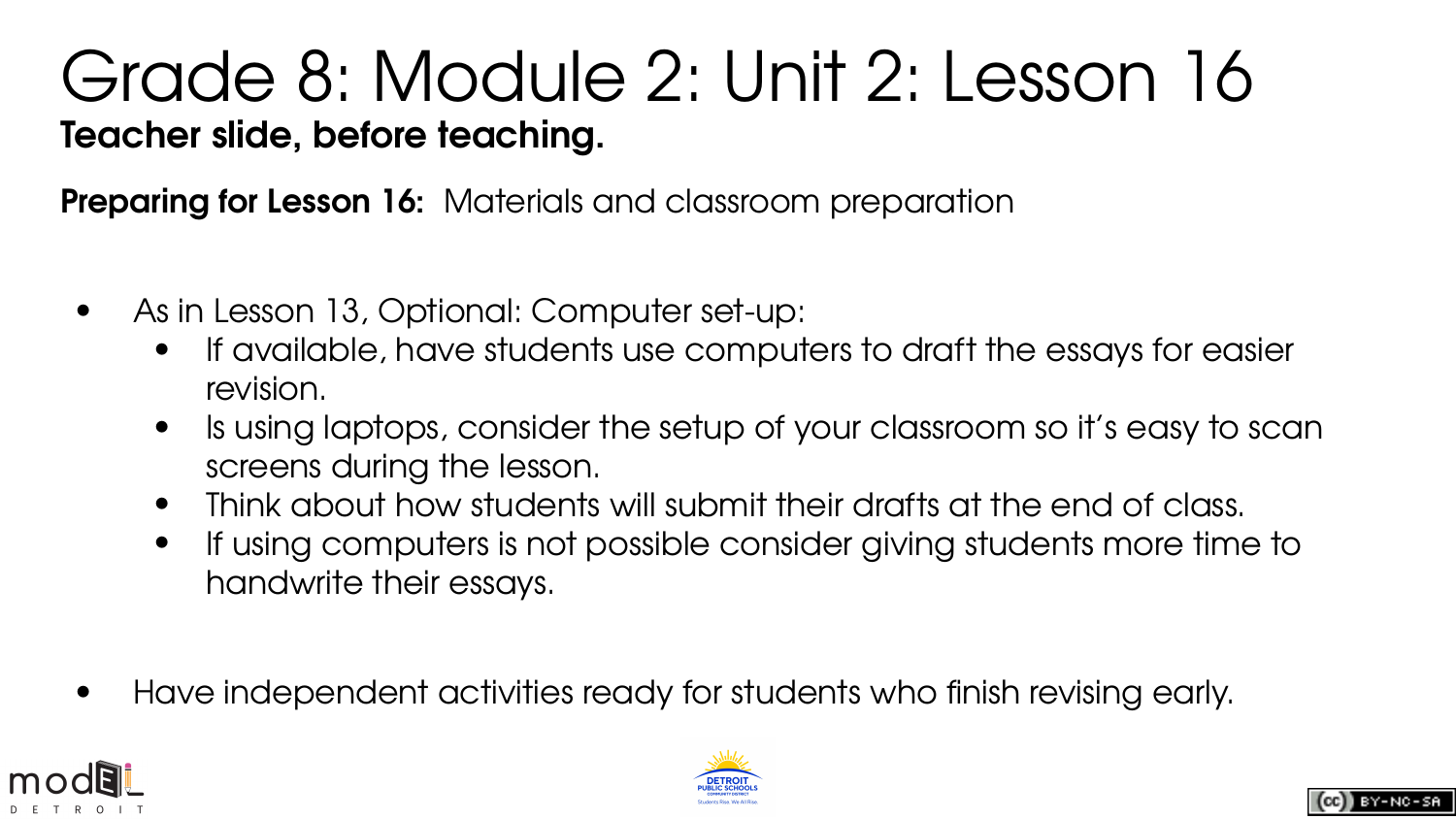

# Grade 8: Module 2: Unit 2: Lesson 16
Teacher slide, before teaching.
Preparing for Lesson 16:  Materials and classroom preparation

As in Lesson 13, Optional: Computer set-up:
If available, have students use computers to draft the essays for easier revision.
Is using laptops, consider the setup of your classroom so it’s easy to scan screens during the lesson.
Think about how students will submit their drafts at the end of class.
If using computers is not possible consider giving students more time to handwrite their essays.

Have independent activities ready for students who finish revising early.